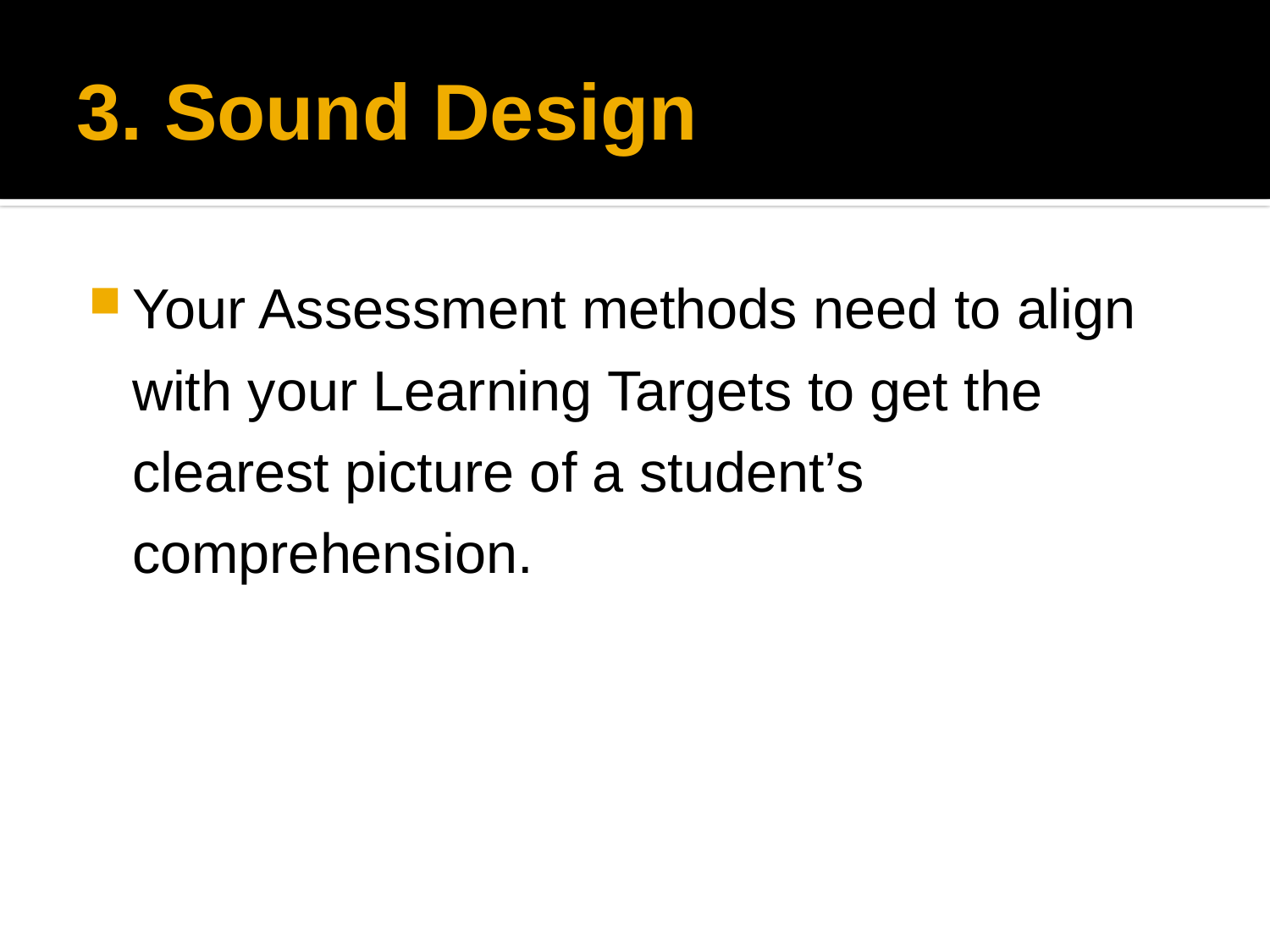

# 3. Sound Design
Your Assessment methods need to align with your Learning Targets to get the clearest picture of a student’s comprehension.